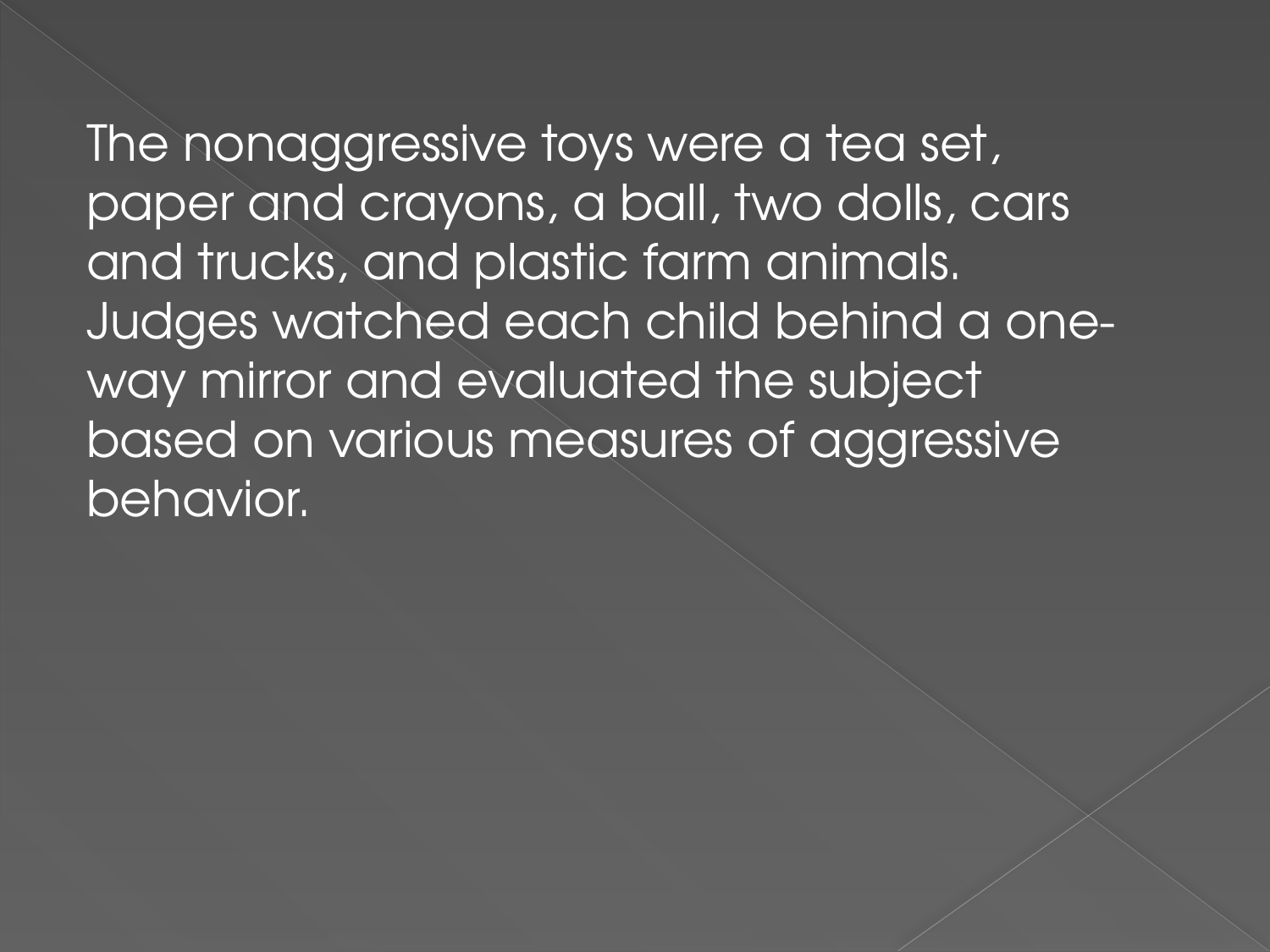

The nonaggressive toys were a tea set, paper and crayons, a ball, two dolls, cars and trucks, and plastic farm animals. Judges watched each child behind a one-way mirror and evaluated the subject based on various measures of aggressive behavior.